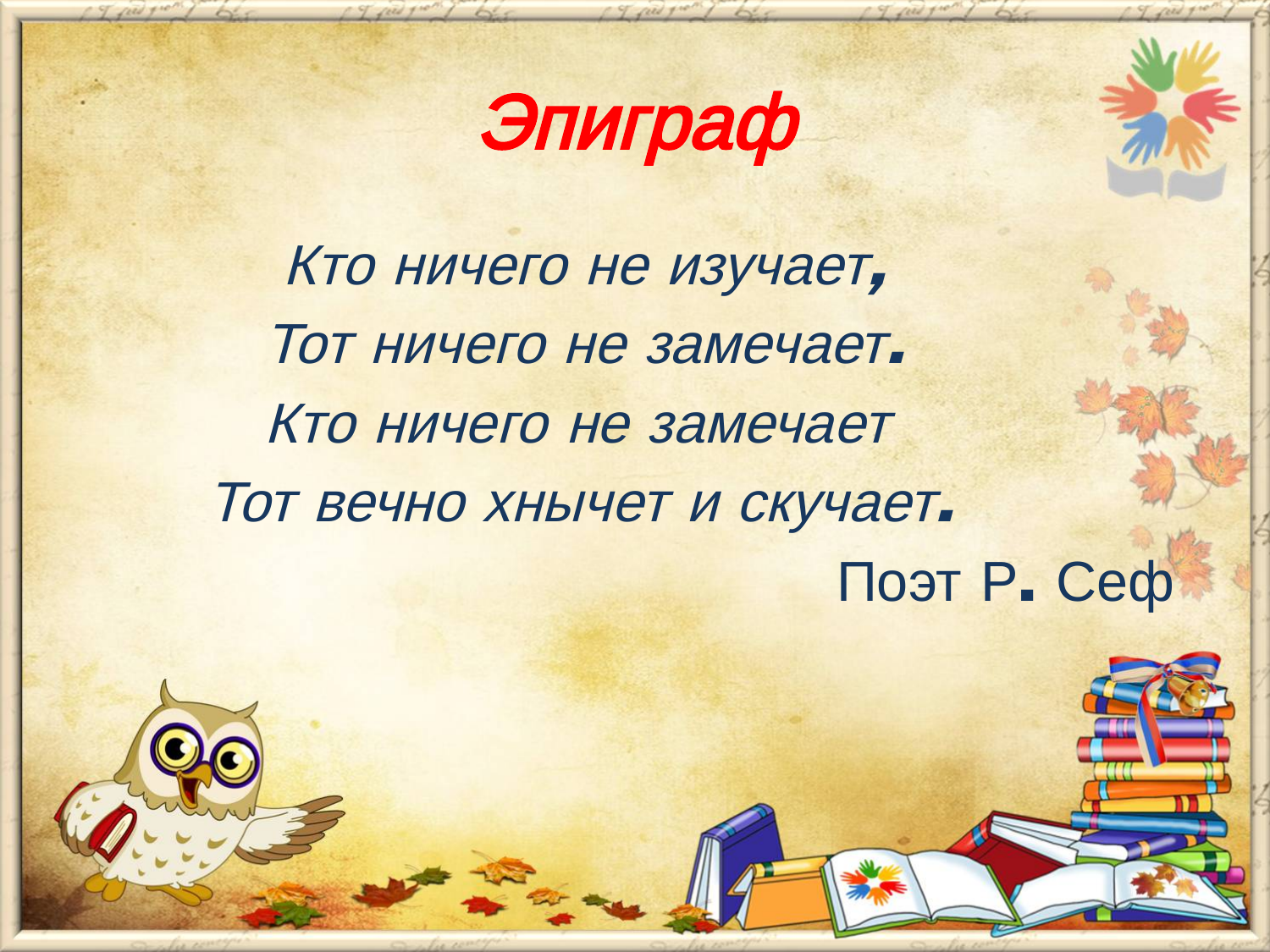

# Эпиграф
           Кто ничего не изучает,
          Тот ничего не замечает.
          Кто ничего не замечает
       Тот вечно хнычет и скучает.
                                   Поэт Р. Сеф